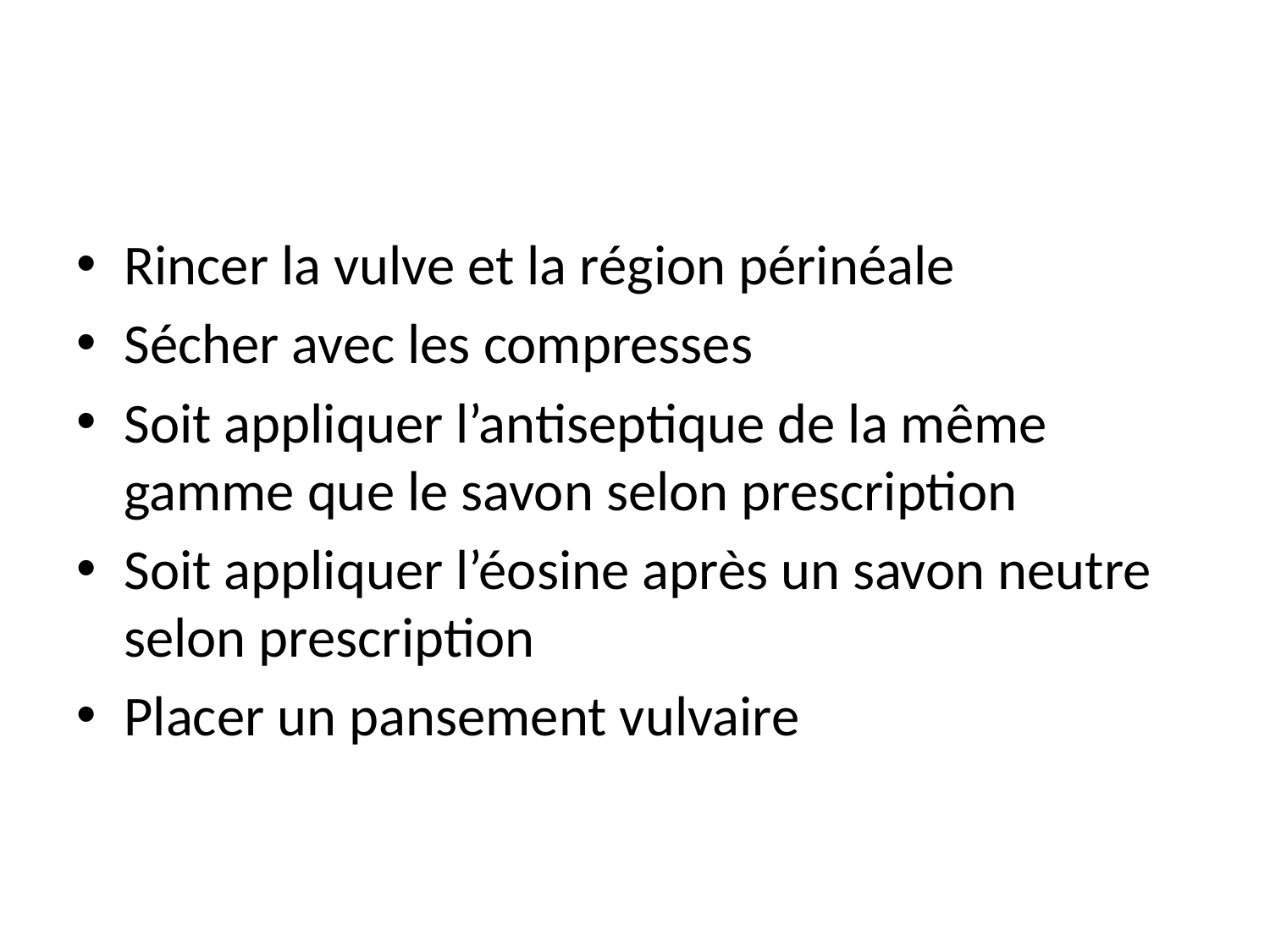

#
Rincer la vulve et la région périnéale
Sécher avec les compresses
Soit appliquer l’antiseptique de la même gamme que le savon selon prescription
Soit appliquer l’éosine après un savon neutre selon prescription
Placer un pansement vulvaire